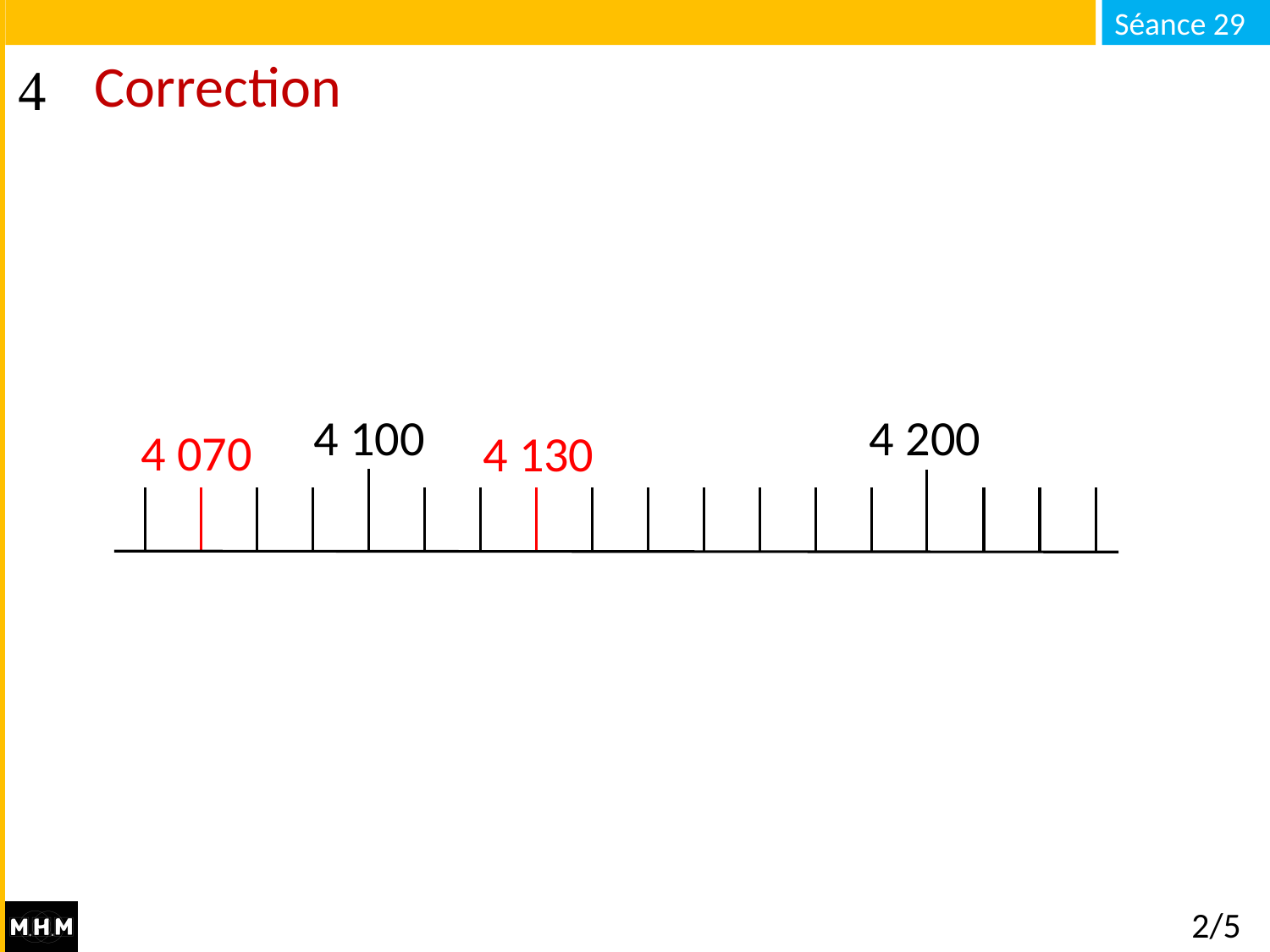

# Correction
4 100
4 200
4 070
4 130
2/5